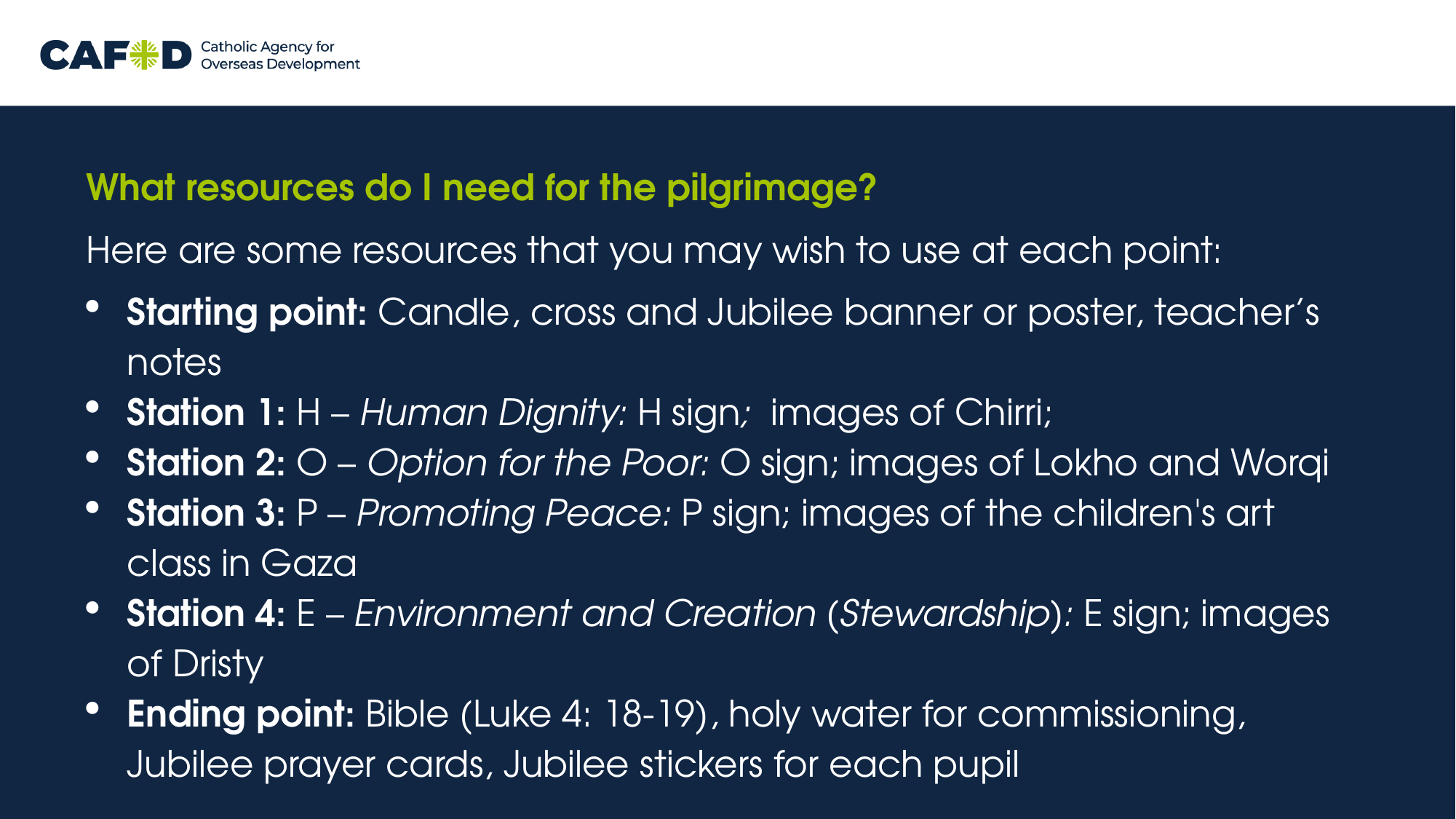

What resources do I need for the pilgrimage?
Here are some resources that you may wish to use at each point:
Starting point: Candle, cross and Jubilee banner or poster, teacher’s notes
Station 1: H – Human Dignity: H sign;  images of Chirri;
Station 2: O – Option for the Poor: O sign; images of Lokho and Worqi
Station 3: P – Promoting Peace: P sign; images of the children's art class in Gaza
Station 4: E – Environment and Creation (Stewardship): E sign; images of Dristy
Ending point: Bible (Luke 4: 18-19), holy water for commissioning, Jubilee prayer cards, Jubilee stickers for each pupil